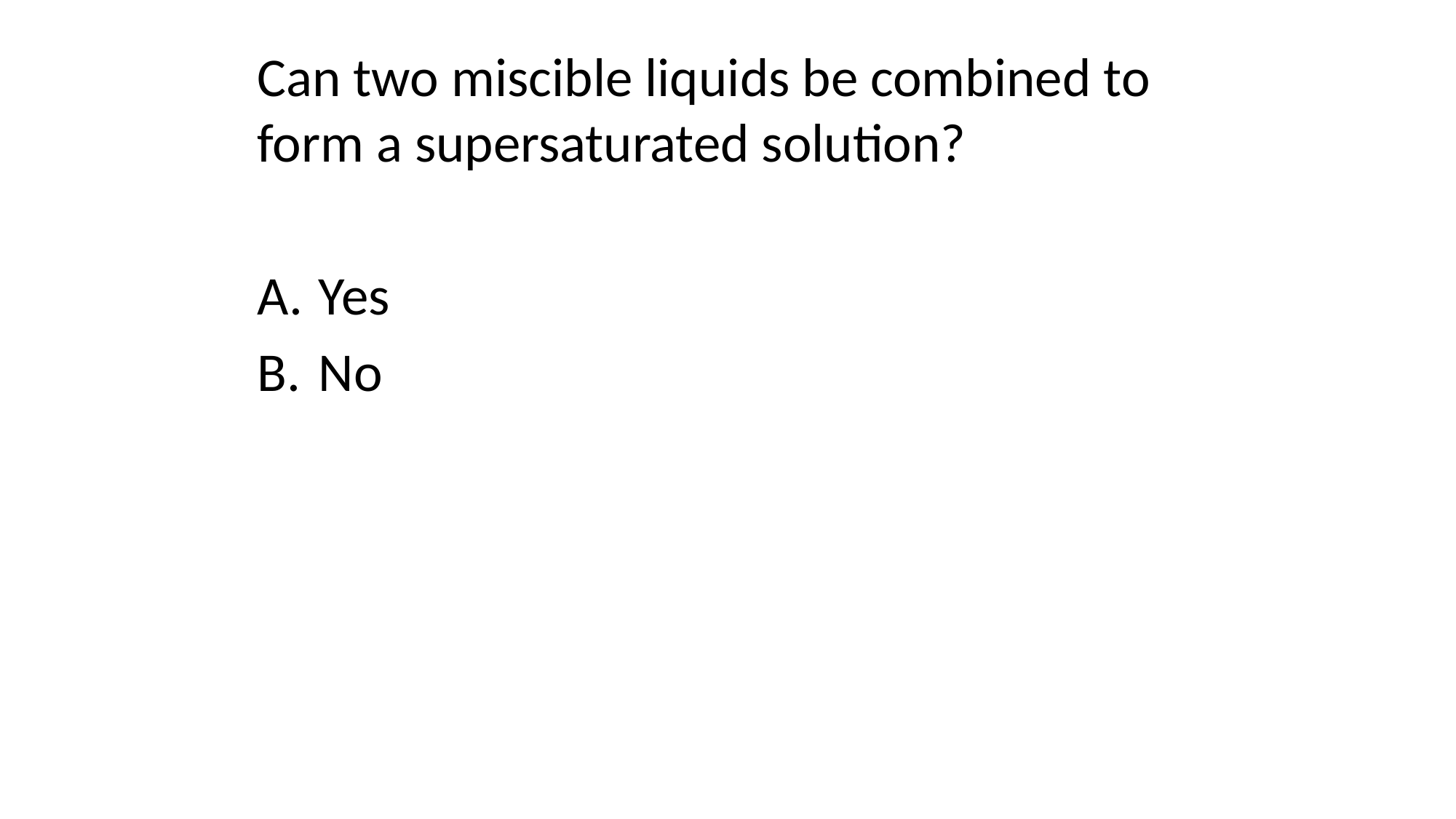

Can two miscible liquids be combined to form a supersaturated solution?

Yes
No